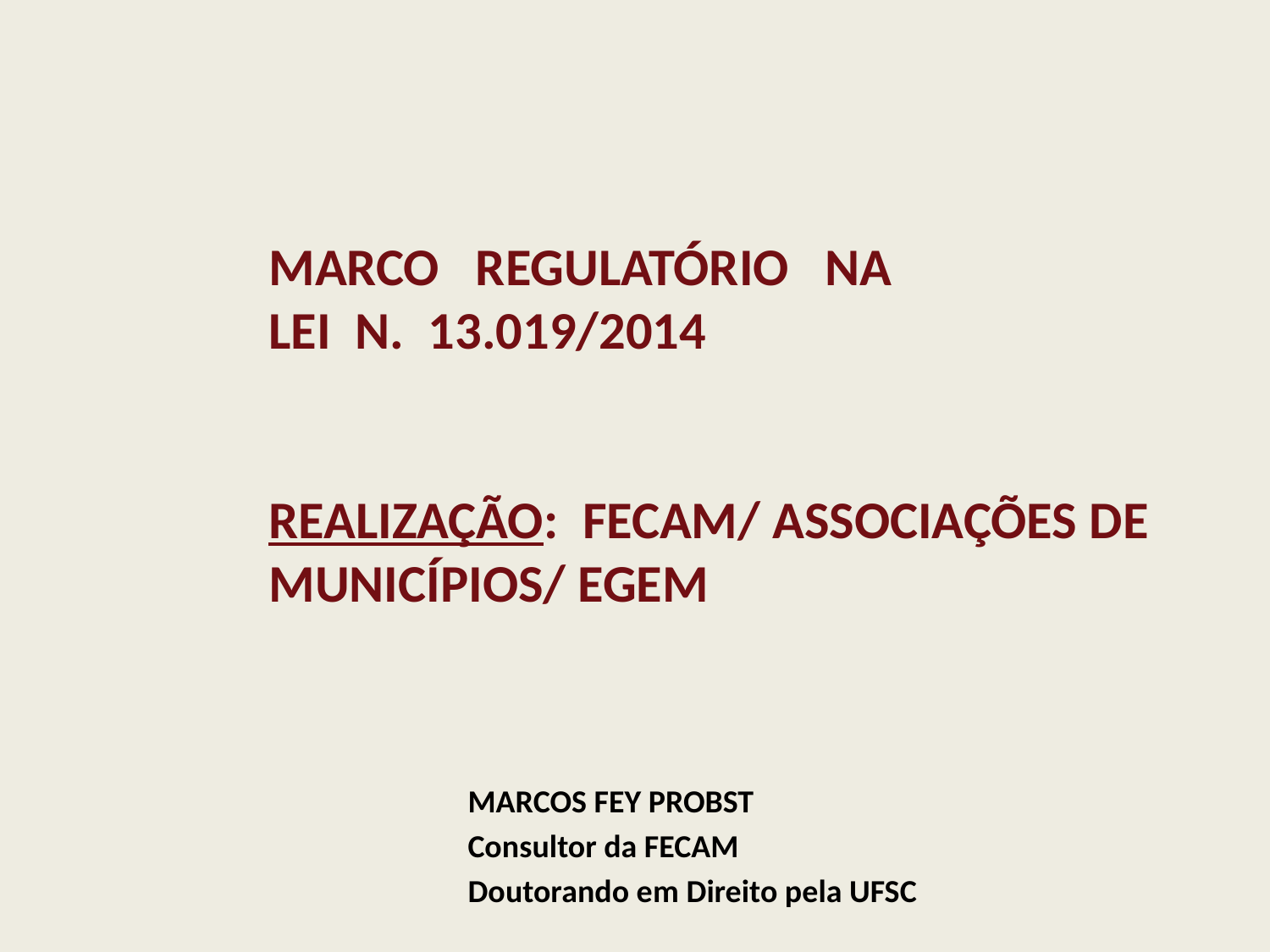

# Marco   regulatório   na Lei  n.  13.019/2014 Realização:  FECAM/ associações de municípios/ egem

MARCOS FEY PROBST
Consultor da FECAM
Doutorando em Direito pela UFSC